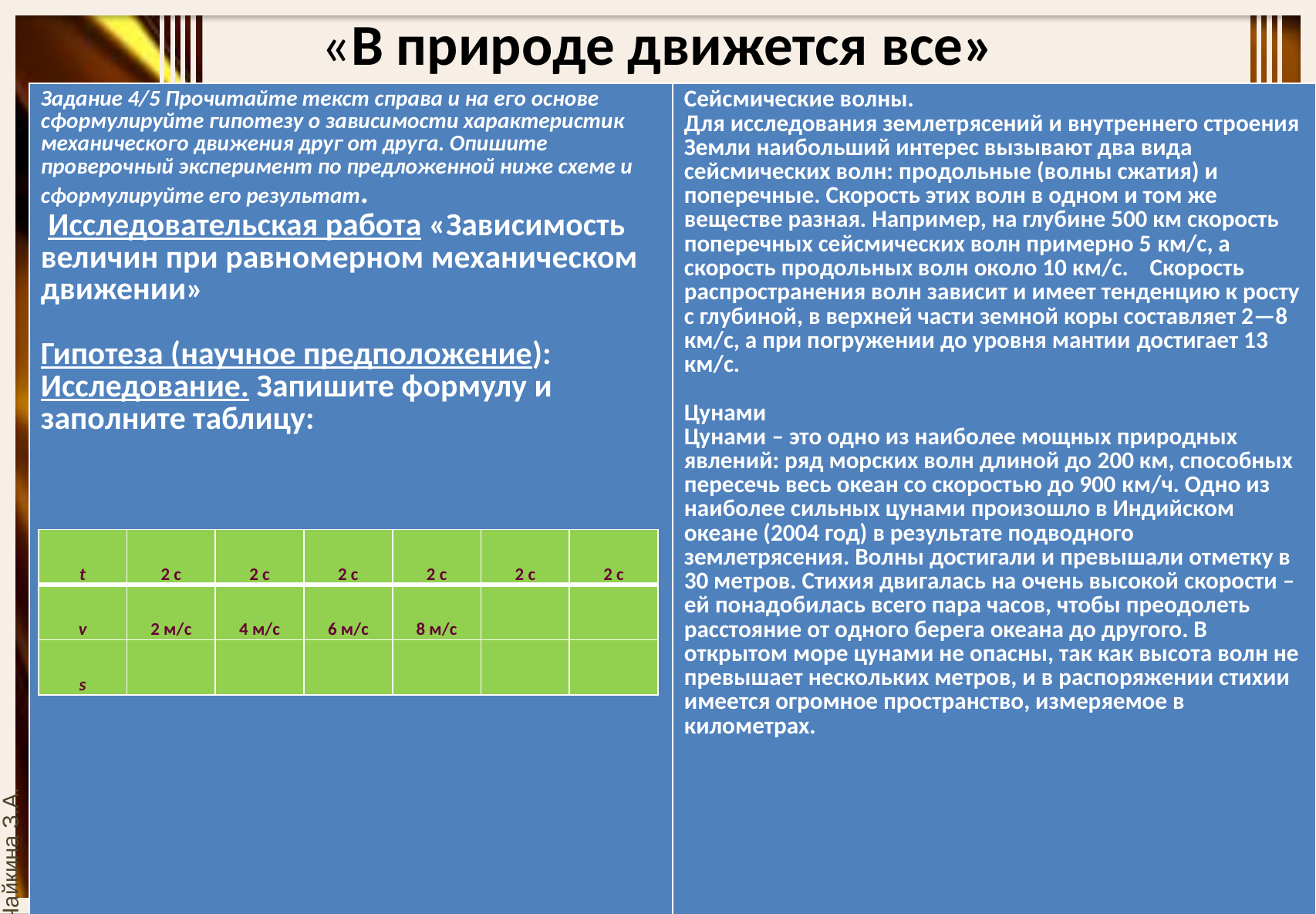

# «В природе движется все»
| Задание 4/5 Прочитайте текст справа и на его основе сформулируйте гипотезу о зависимости характеристик механического движения друг от друга. Опишите проверочный эксперимент по предложенной ниже схеме и сформулируйте его результат. Исследовательская работа «Зависимость величин при равномерном механическом движении»   Гипотеза (научное предположение): Исследование. Запишите формулу и заполните таблицу: Вывод: «Если время постоянная величина, то при \_\_\_\_\_\_\_\_\_\_\_ скорости, пройденный за время путь \_\_\_\_\_\_\_\_\_\_\_\_\_\_» | Сейсмические волны. Для исследования землетрясений и внутреннего строения Земли наибольший интерес вызывают два вида сейсмических волн: продольные (волны сжатия) и поперечные. Скорость этих волн в одном и том же веществе разная. Например, на глубине 500 км скорость поперечных сейсмических волн примерно 5 км/с, а скорость продольных волн около 10 км/с. Скорость распространения волн зависит и имеет тенденцию к росту с глубиной, в верхней части земной коры составляет 2—8 км/с, а при погружении до уровня мантии достигает 13 км/с.   Цунами Цунами – это одно из наиболее мощных природных явлений: ряд морских волн длиной до 200 км, способных пересечь весь океан со скоростью до 900 км/ч. Одно из наиболее сильных цунами произошло в Индийском океане (2004 год) в результате подводного землетрясения. Волны достигали и превышали отметку в 30 метров. Стихия двигалась на очень высокой скорости – ей понадобилась всего пара часов, чтобы преодолеть расстояние от одного берега океана до другого. В открытом море цунами не опасны, так как высота волн не превышает нескольких метров, и в распоряжении стихии имеется огромное пространство, измеряемое в километрах. |
| --- | --- |
| t | 2 с | 2 с | 2 с | 2 с | 2 с | 2 с |
| --- | --- | --- | --- | --- | --- | --- |
| v | 2 м/с | 4 м/с | 6 м/с | 8 м/с |  |  |
| s |  |  |  |  |  |  |